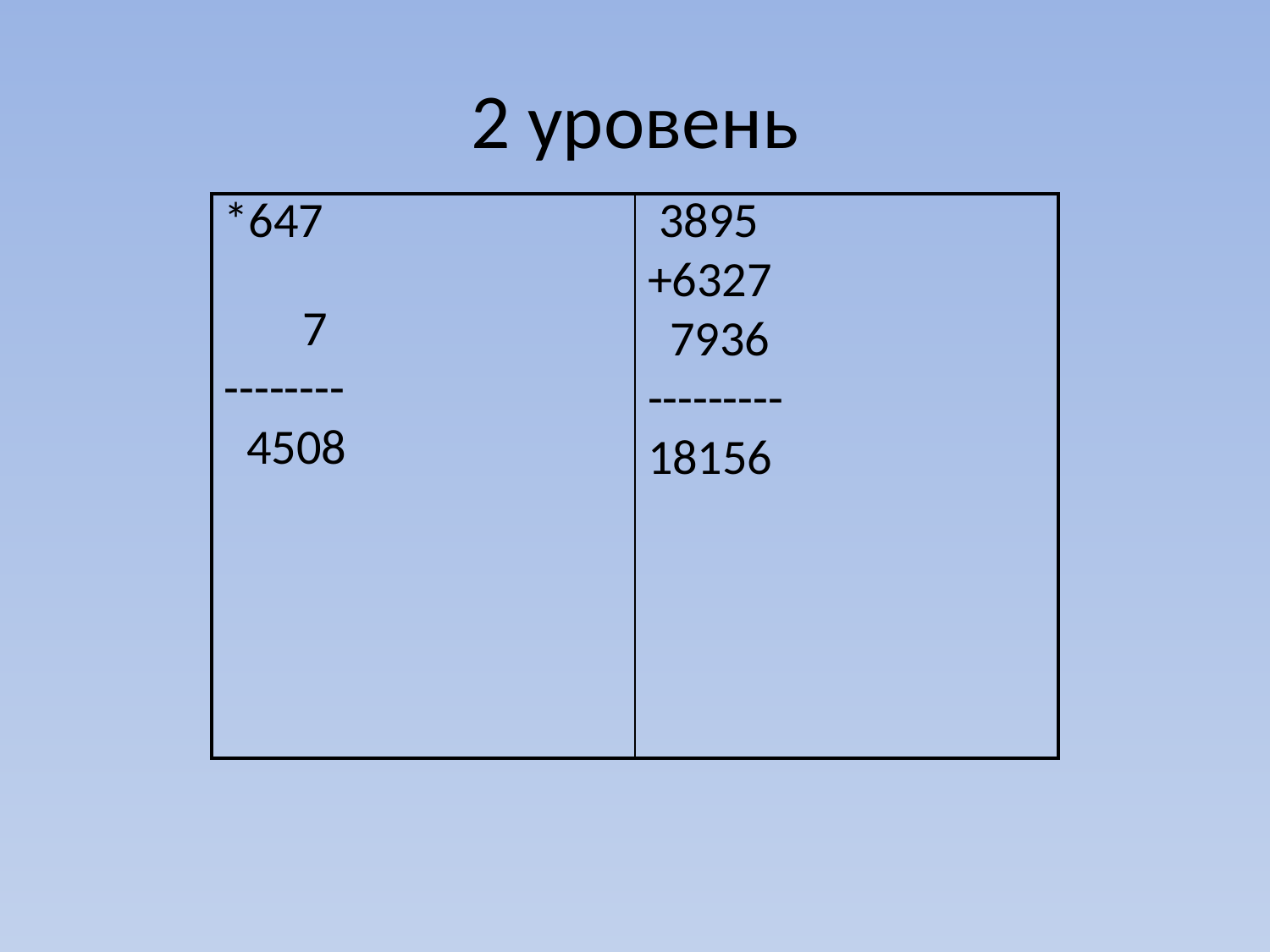

# 2 уровень
| \*647 7 -------- 4508 | 3895 +6327 7936 --------- 18156 |
| --- | --- |